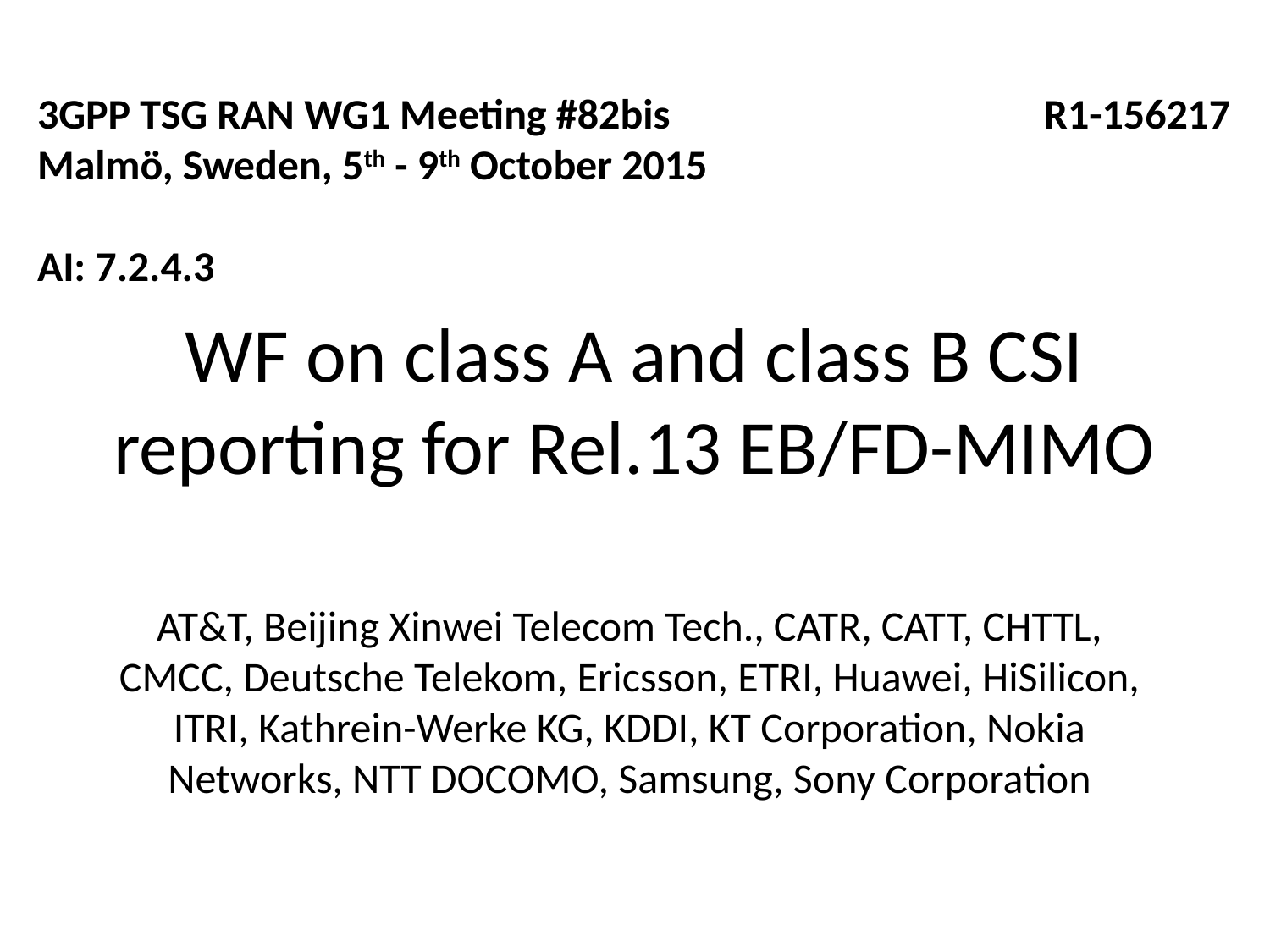

3GPP TSG RAN WG1 Meeting #82bis	                                       R1-156217
Malmö, Sweden, 5th - 9th October 2015

AI: 7.2.4.3
# WF on class A and class B CSI reporting for Rel.13 EB/FD-MIMO
AT&T, Beijing Xinwei Telecom Tech., CATR, CATT, CHTTL, CMCC, Deutsche Telekom, Ericsson, ETRI, Huawei, HiSilicon, ITRI, Kathrein-Werke KG, KDDI, KT Corporation, Nokia Networks, NTT DOCOMO, Samsung, Sony Corporation